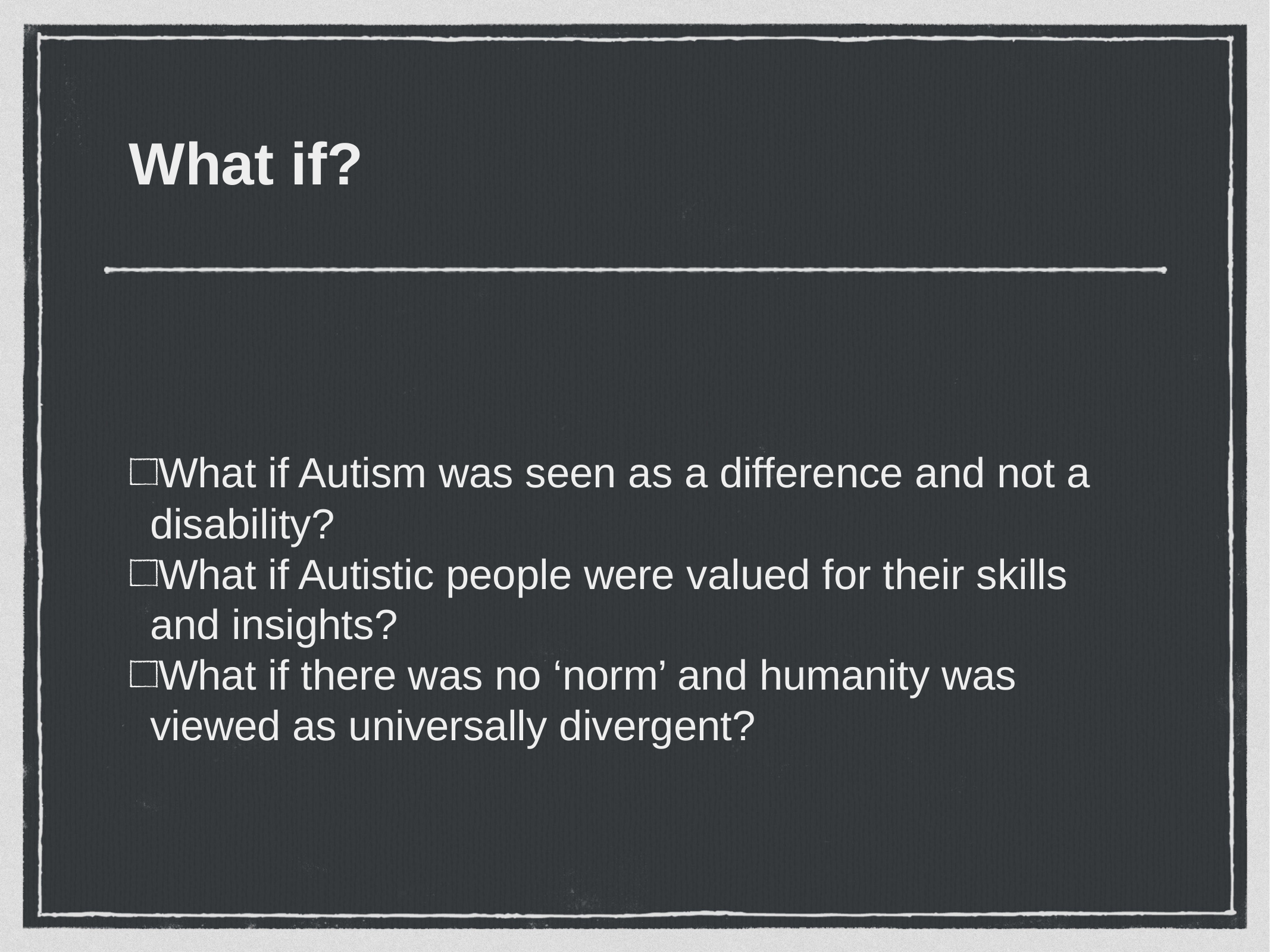

What if?
What if Autism was seen as a difference and not a disability?
What if Autistic people were valued for their skills and insights?
What if there was no ‘norm’ and humanity was viewed as universally divergent?